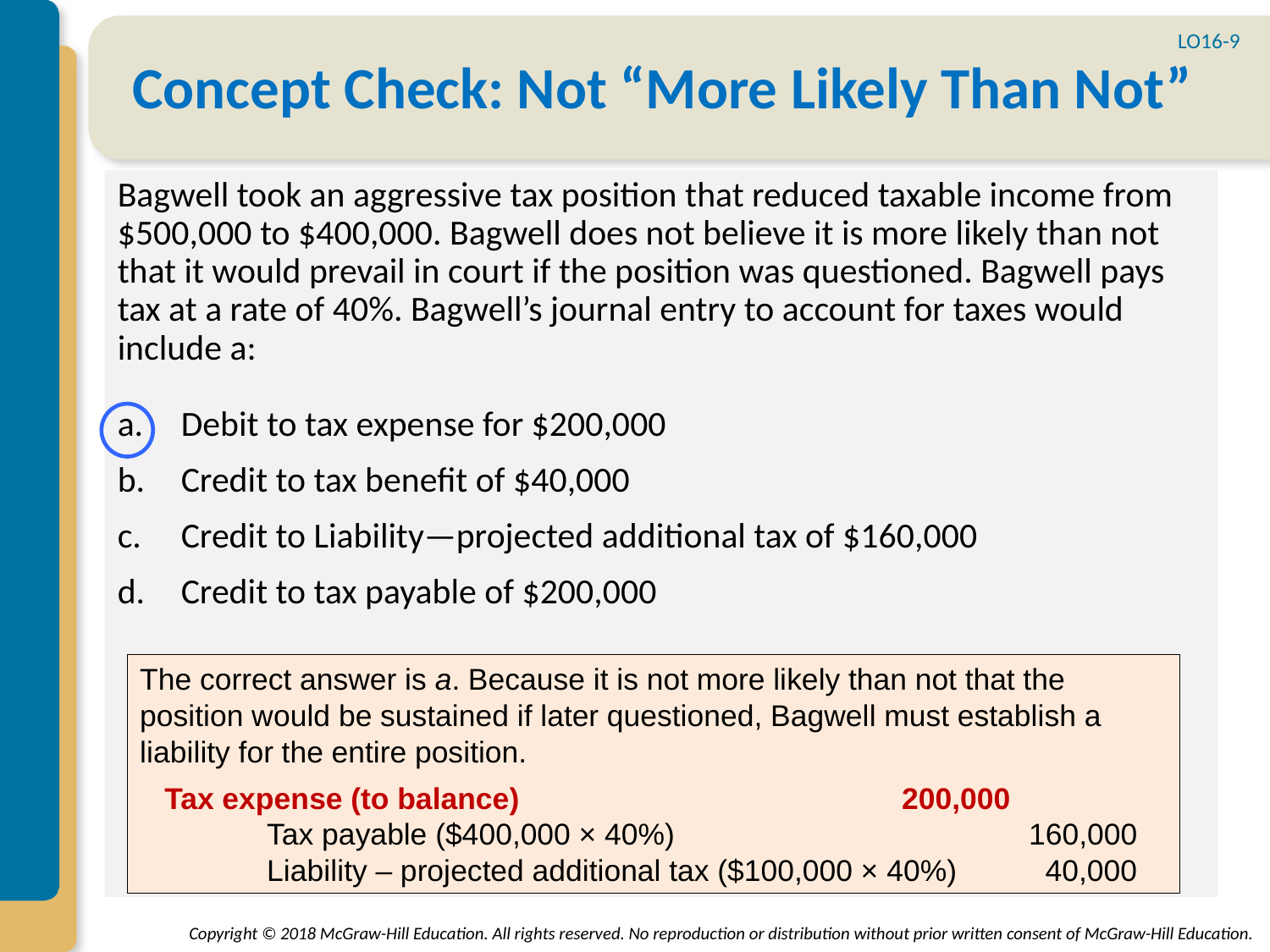

LO16-9
# Concept Check: Not “More Likely Than Not”
Bagwell took an aggressive tax position that reduced taxable income from $500,000 to $400,000. Bagwell does not believe it is more likely than not that it would prevail in court if the position was questioned. Bagwell pays tax at a rate of 40%. Bagwell’s journal entry to account for taxes would include a:
Debit to tax expense for $200,000
Credit to tax benefit of $40,000
Credit to Liability—projected additional tax of $160,000
Credit to tax payable of $200,000

The correct answer is a. Because it is not more likely than not that the position would be sustained if later questioned, Bagwell must establish a liability for the entire position.
   Tax expense (to balance)				200,000
	Tax payable ($400,000 × 40%)			160,000
	Liability – projected additional tax ($100,000 × 40%)	  40,000